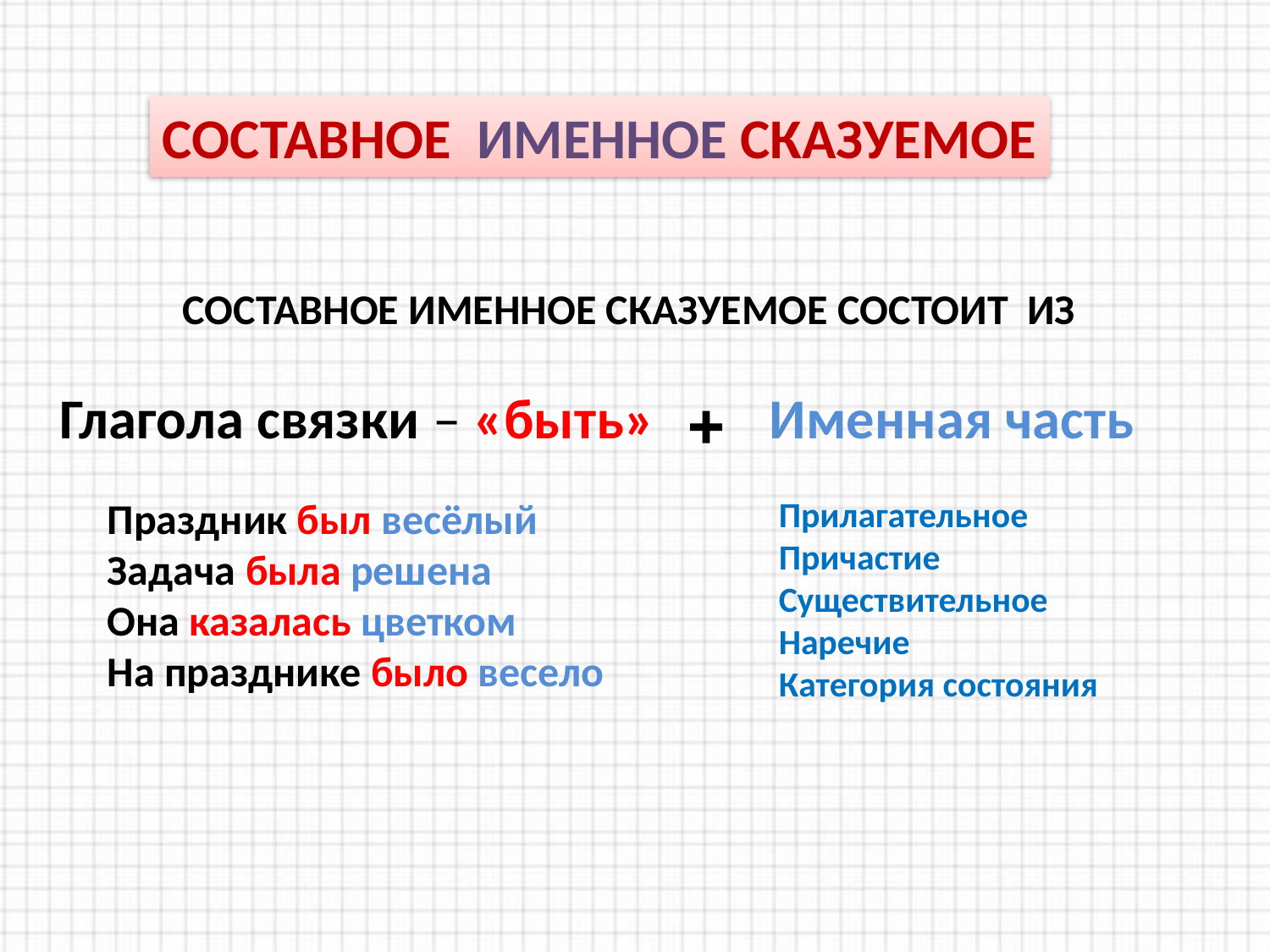

СОСТАВНОЕ  ИМЕННОЕ СКАЗУЕМОЕ
СОСТАВНОЕ ИМЕННОЕ СКАЗУЕМОЕ СОСТОИТ  ИЗ
Глагола связки – «быть»
+
Именная часть
Праздник был весёлый
Задача была решена
Она казалась цветком
На празднике было весело

Прилагательное
Причастие
Существительное
Наречие
Категория состояния